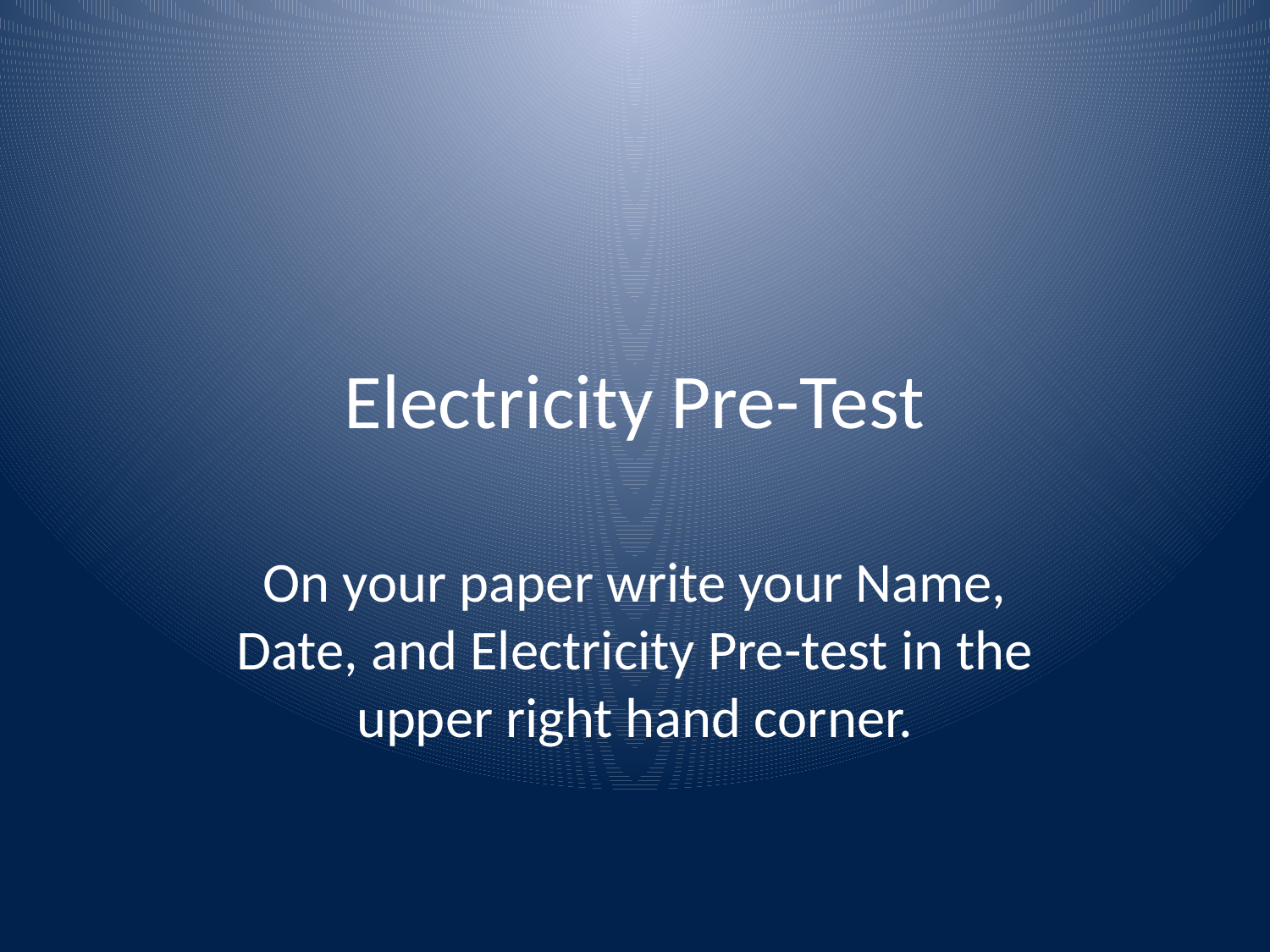

# Electricity Pre-Test
On your paper write your Name, Date, and Electricity Pre-test in the upper right hand corner.